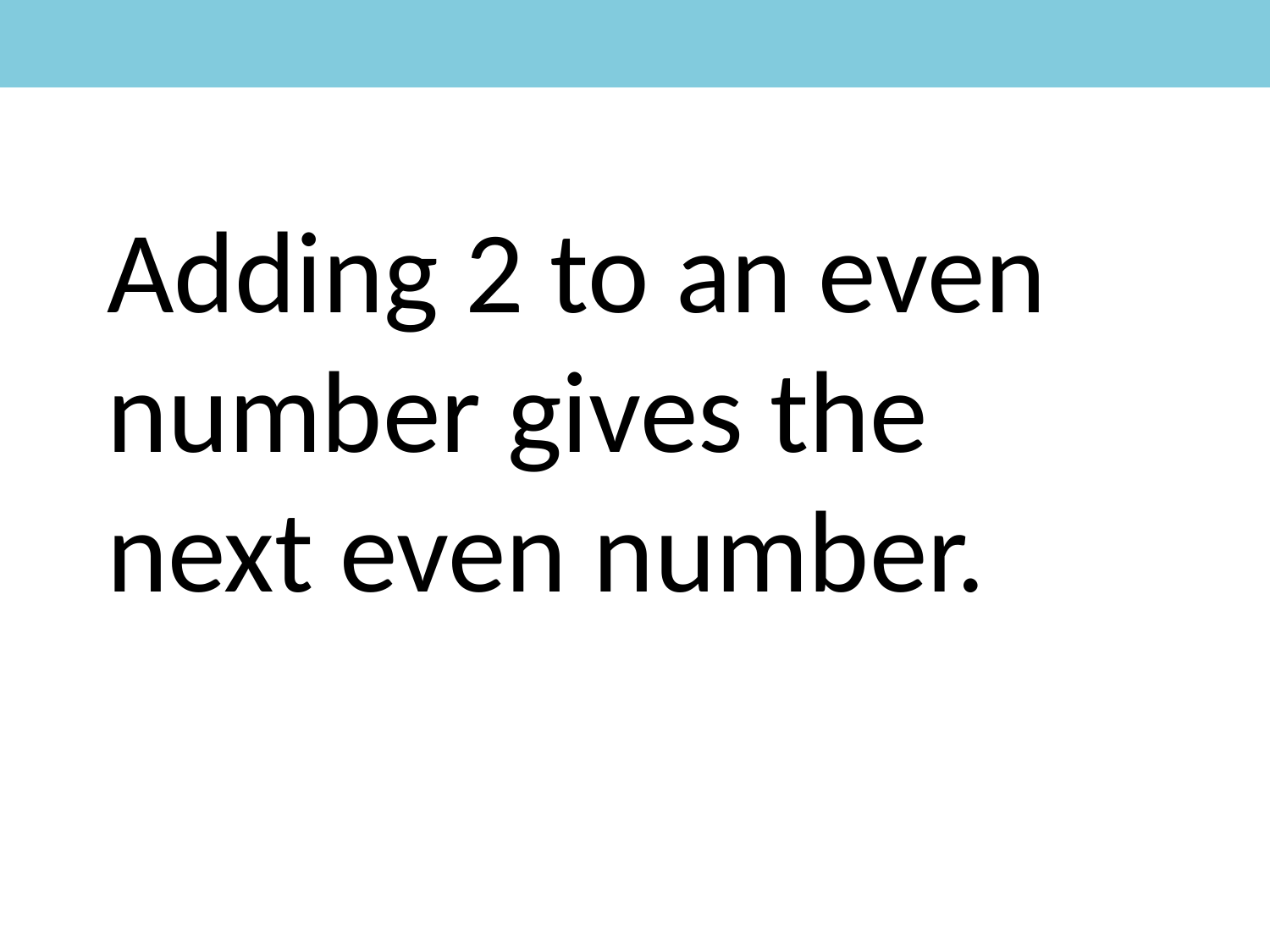

Adding 2 to an even number gives the next even number.